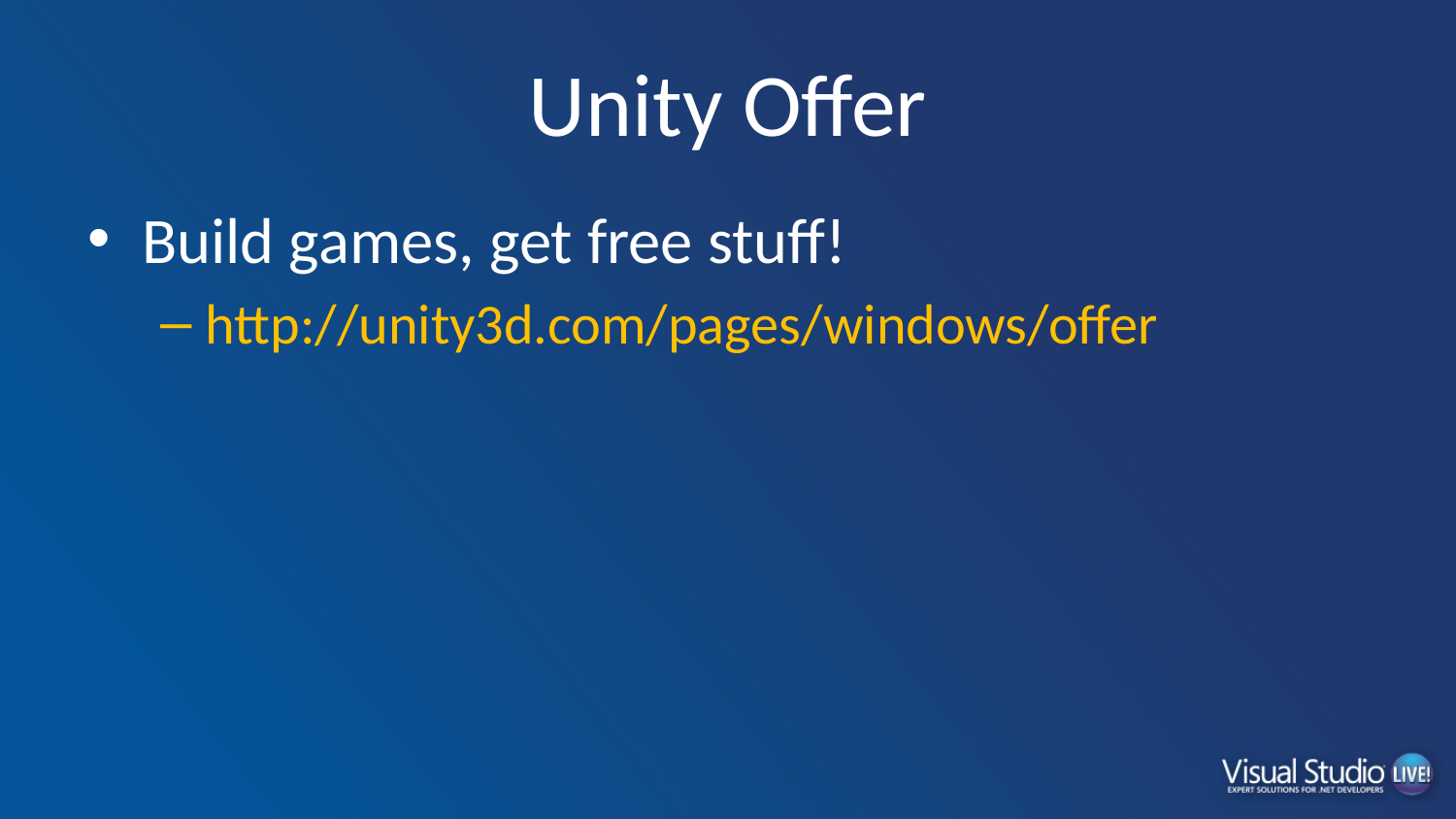

# Unity Offer
Build games, get free stuff!
http://unity3d.com/pages/windows/offer